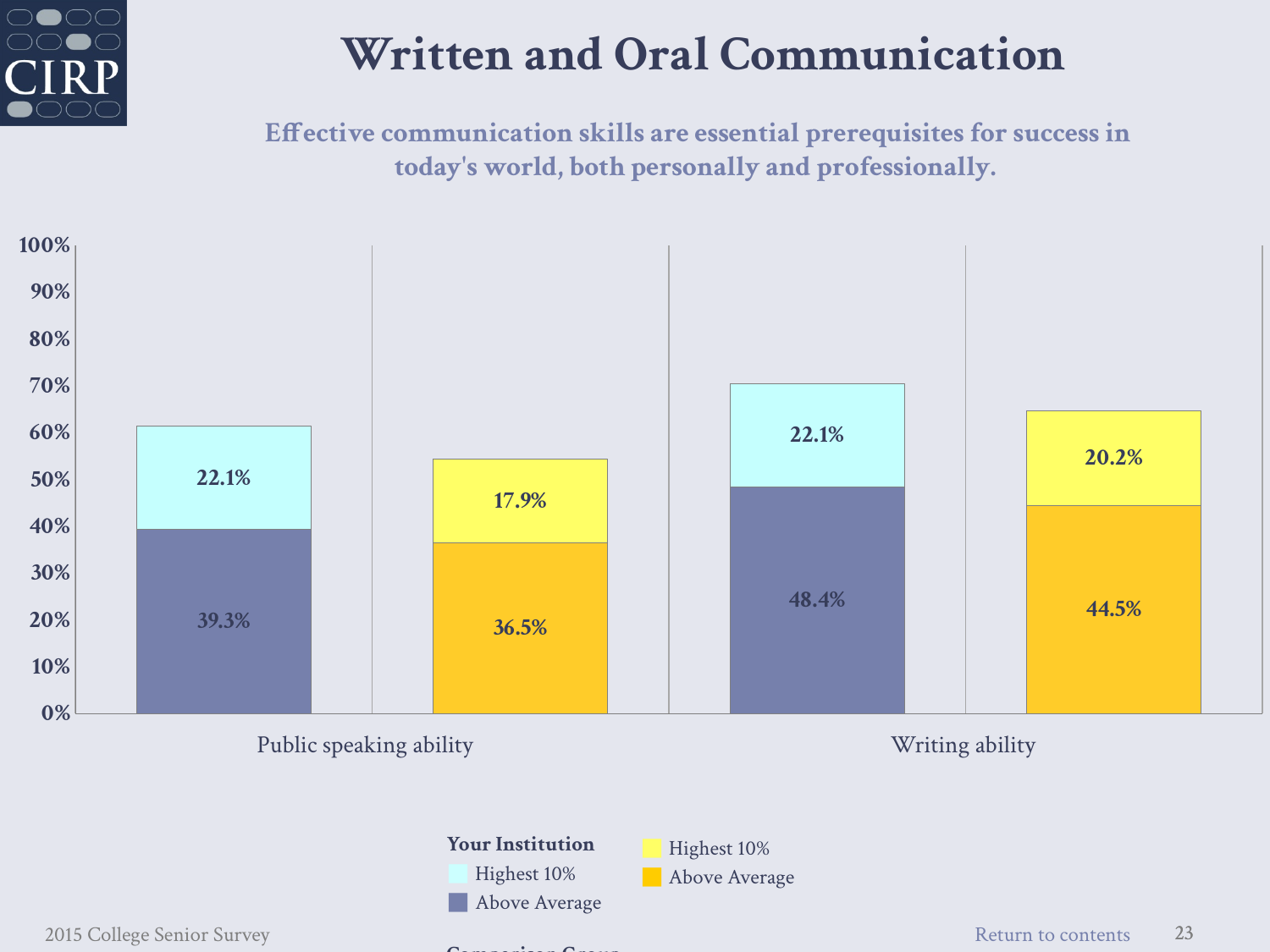

Written and Oral Communication
Effective communication skills are essential prerequisites for success in
today's world, both personally and professionally.

### Chart

| Category | above average | highest 10% |
|---|---|---|
| public speaking ability | 0.393 | 0.221 |
| comp | 0.365 | 0.179 |
| writing ability | 0.484 | 0.221 |
| comp | 0.445 | 0.202 |
Public speaking ability
Writing ability
Your Institution
■ Highest 10%
■ Above Average

Comparison Group
■ Highest 10%
■ Above Average

2015 College Senior Survey
23
23